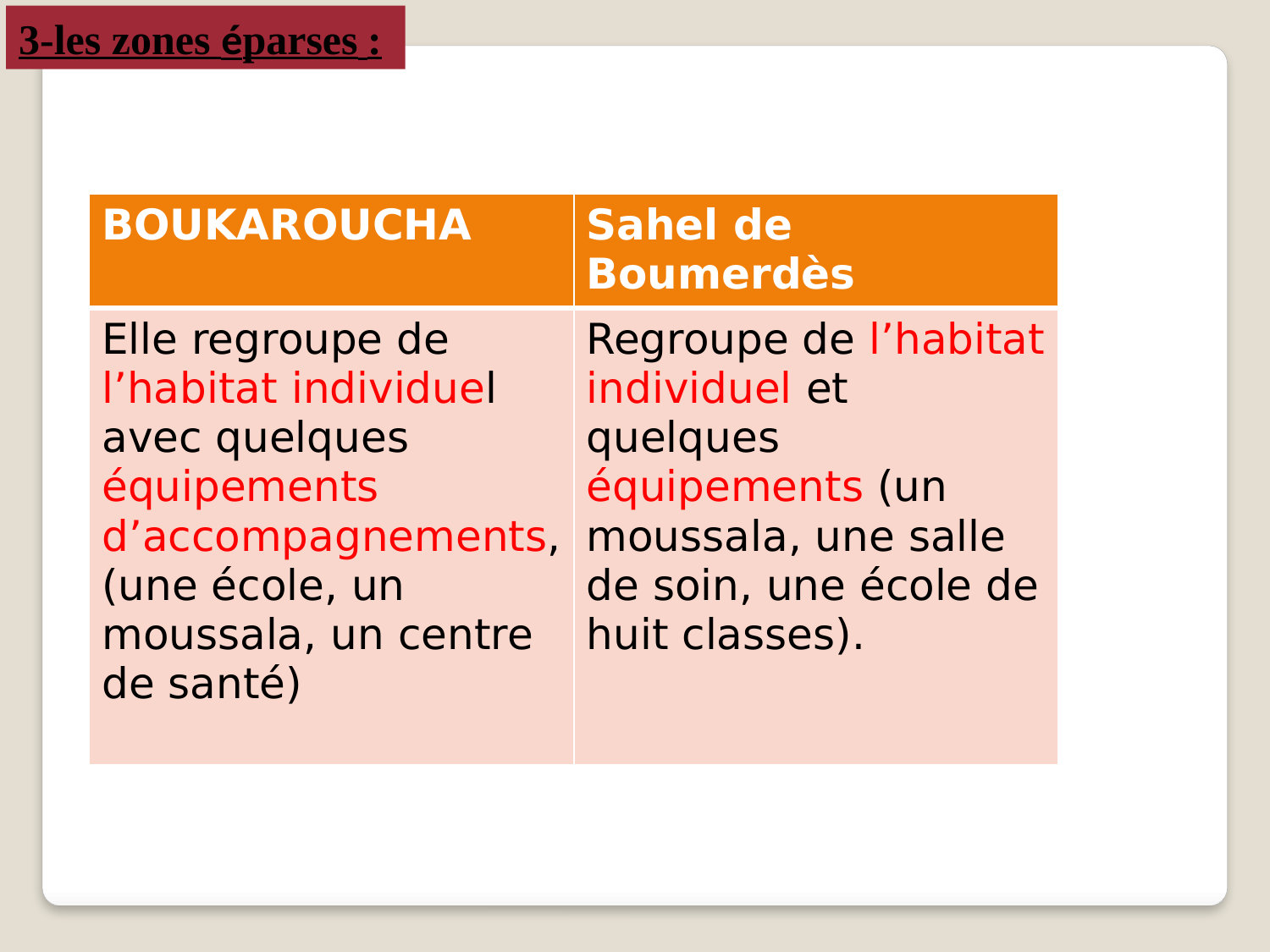

3-les zones éparses :
| BOUKAROUCHA | Sahel de Boumerdès |
| --- | --- |
| Elle regroupe de l’habitat individuel avec quelques équipements d’accompagnements, (une école, un moussala, un centre de santé) | Regroupe de l’habitat individuel et quelques équipements (un moussala, une salle de soin, une école de huit classes). |